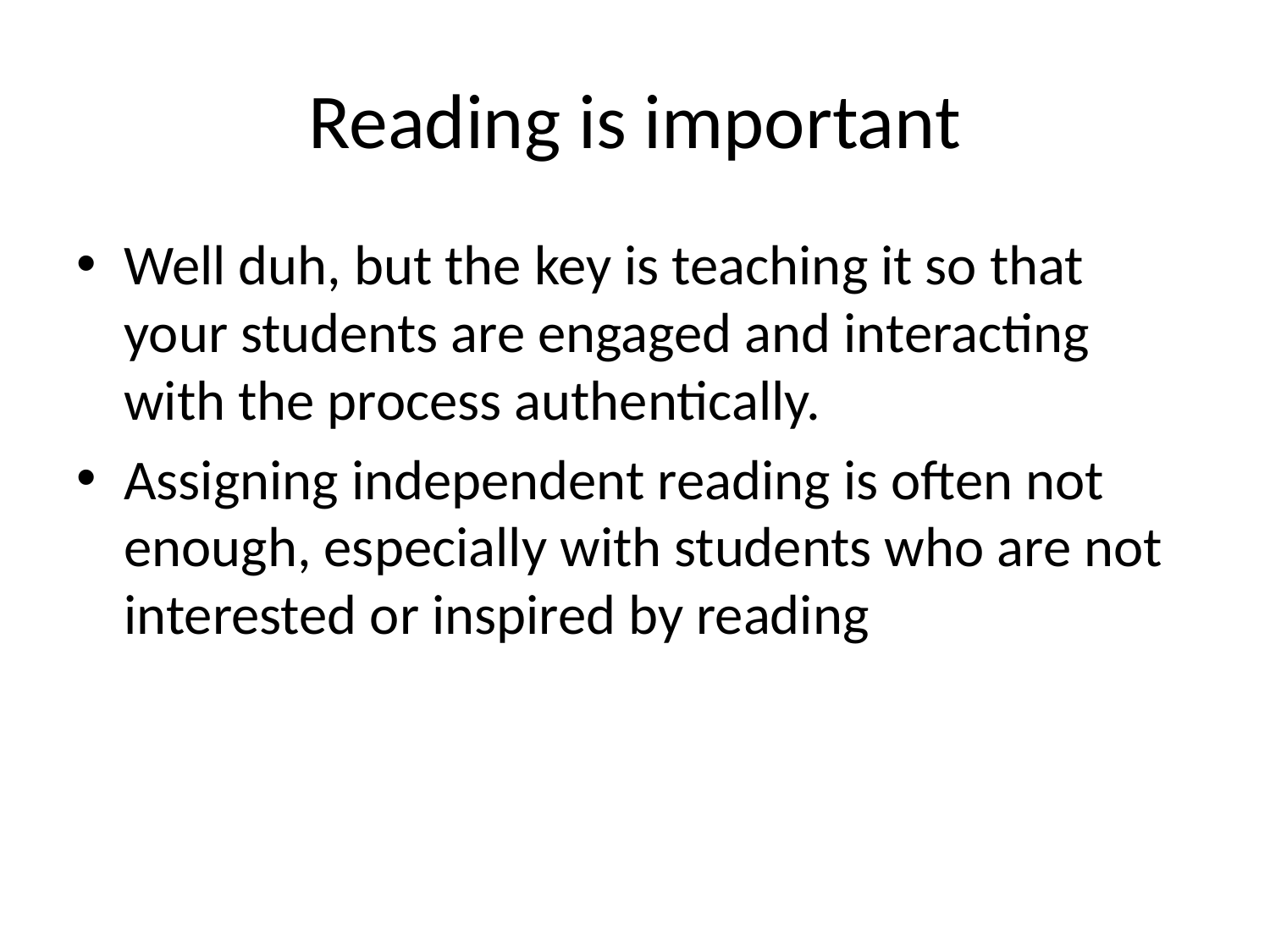

# Reading is important
Well duh, but the key is teaching it so that your students are engaged and interacting with the process authentically.
Assigning independent reading is often not enough, especially with students who are not interested or inspired by reading